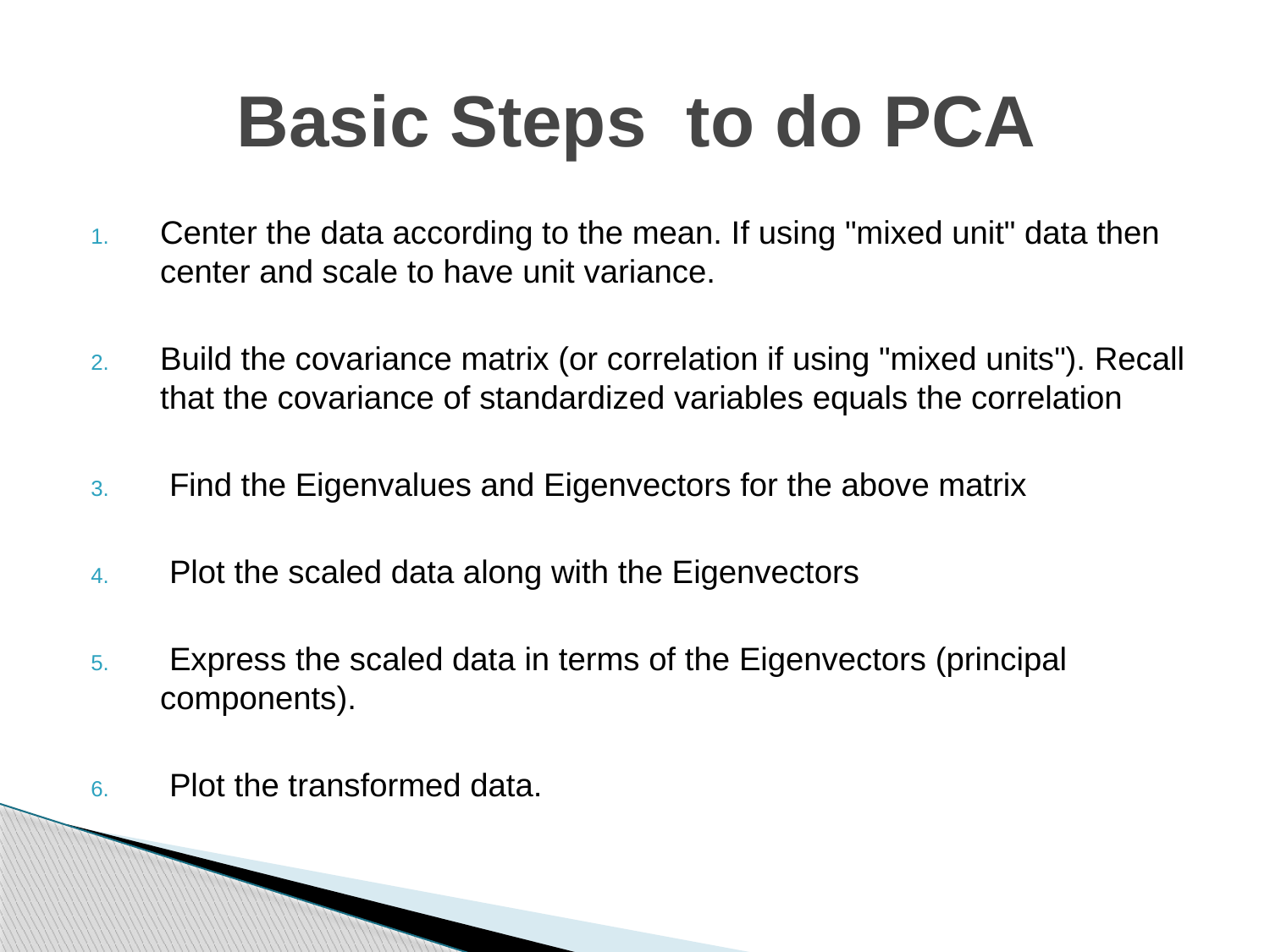

# Basic Steps  to do PCA
Center the data according to the mean. If using "mixed unit" data then center and scale to have unit variance.

Build the covariance matrix (or correlation if using "mixed units"). Recall that the covariance of standardized variables equals the correlation

 Find the Eigenvalues and Eigenvectors for the above matrix

 Plot the scaled data along with the Eigenvectors

 Express the scaled data in terms of the Eigenvectors (principal components).

 Plot the transformed data.